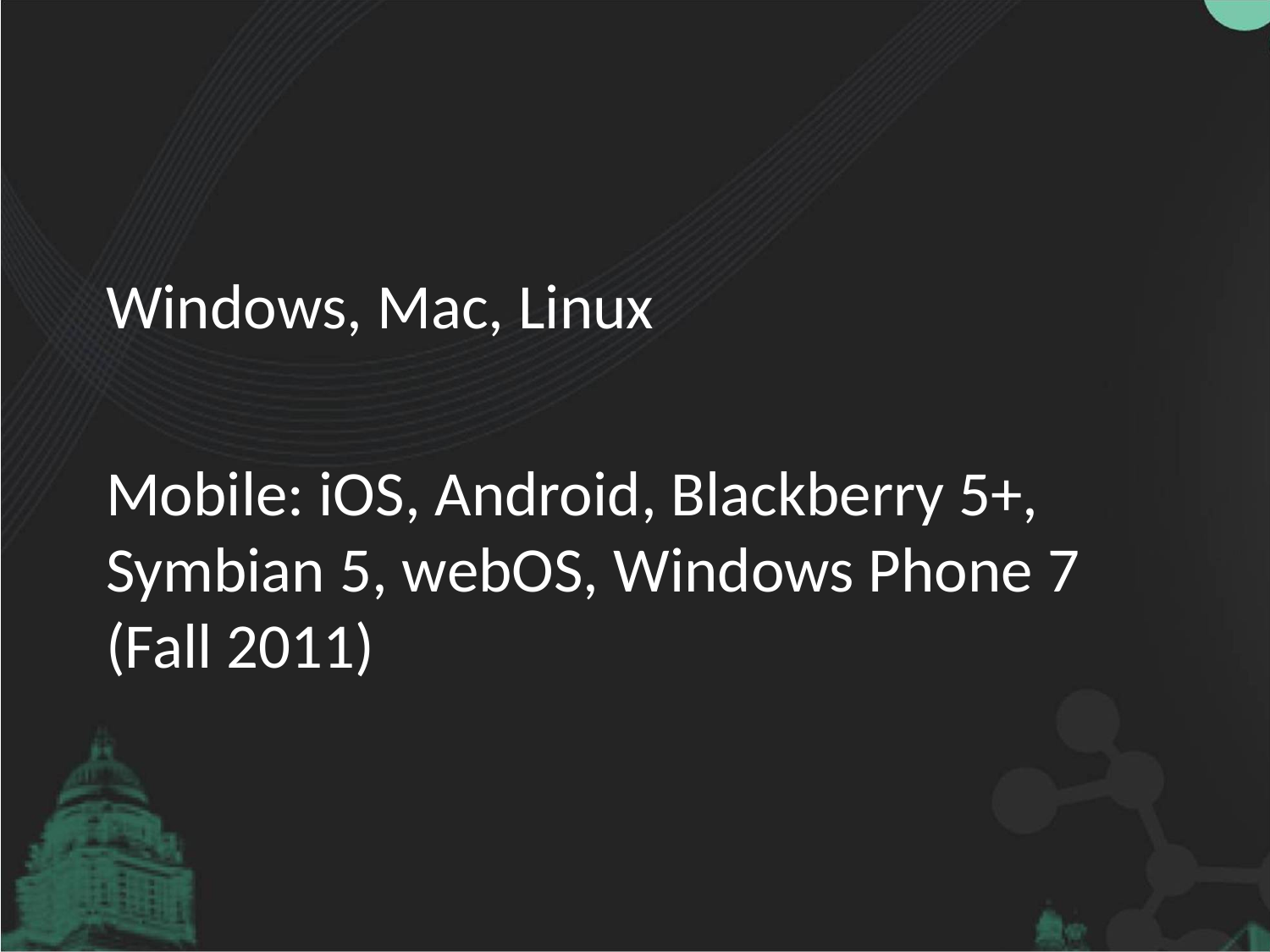

#
Windows, Mac, Linux

Mobile: iOS, Android, Blackberry 5+, Symbian 5, webOS, Windows Phone 7 (Fall 2011)